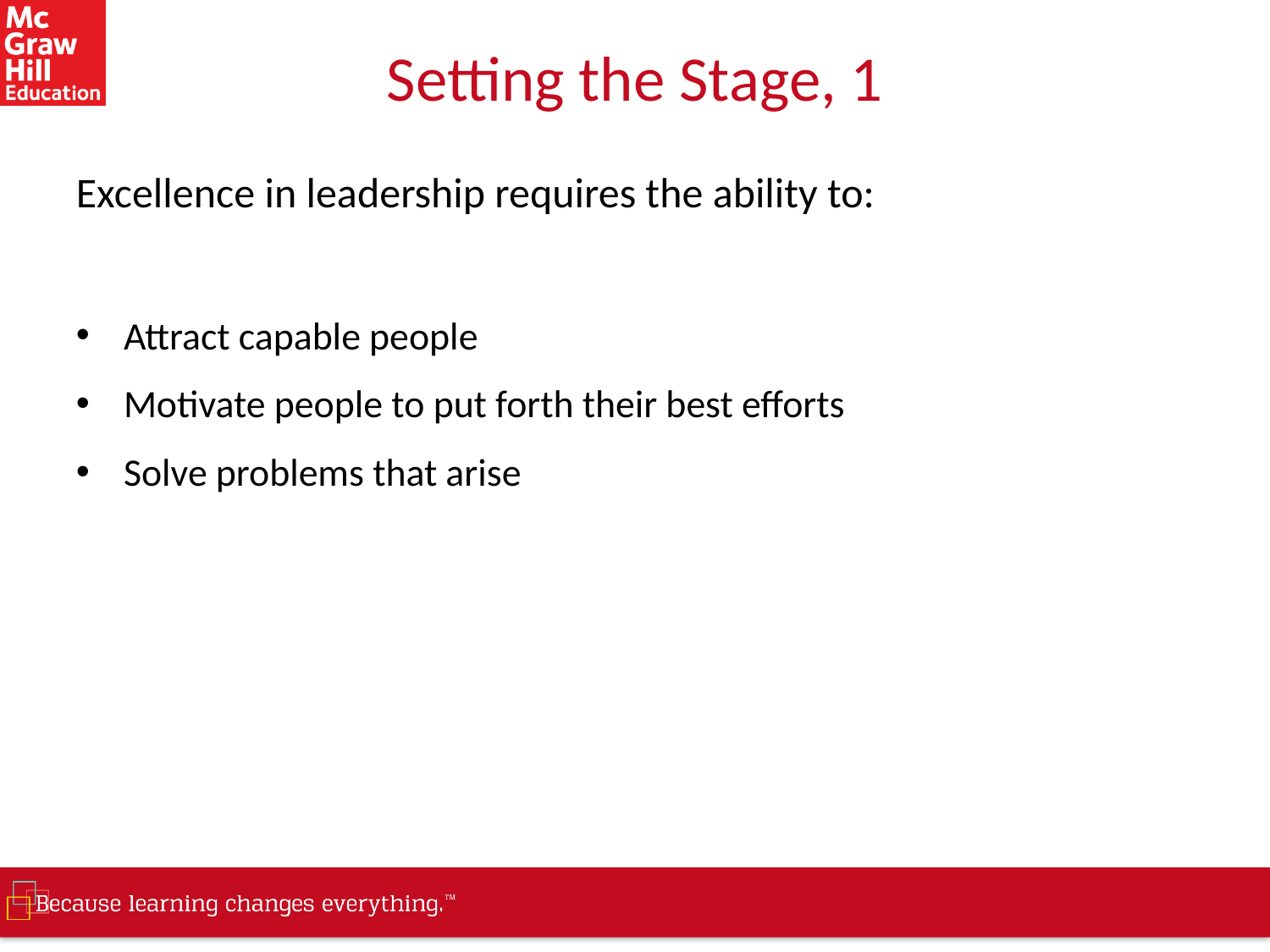

# Setting the Stage, 1
Excellence in leadership requires the ability to:

Attract capable people
Motivate people to put forth their best efforts
Solve problems that arise